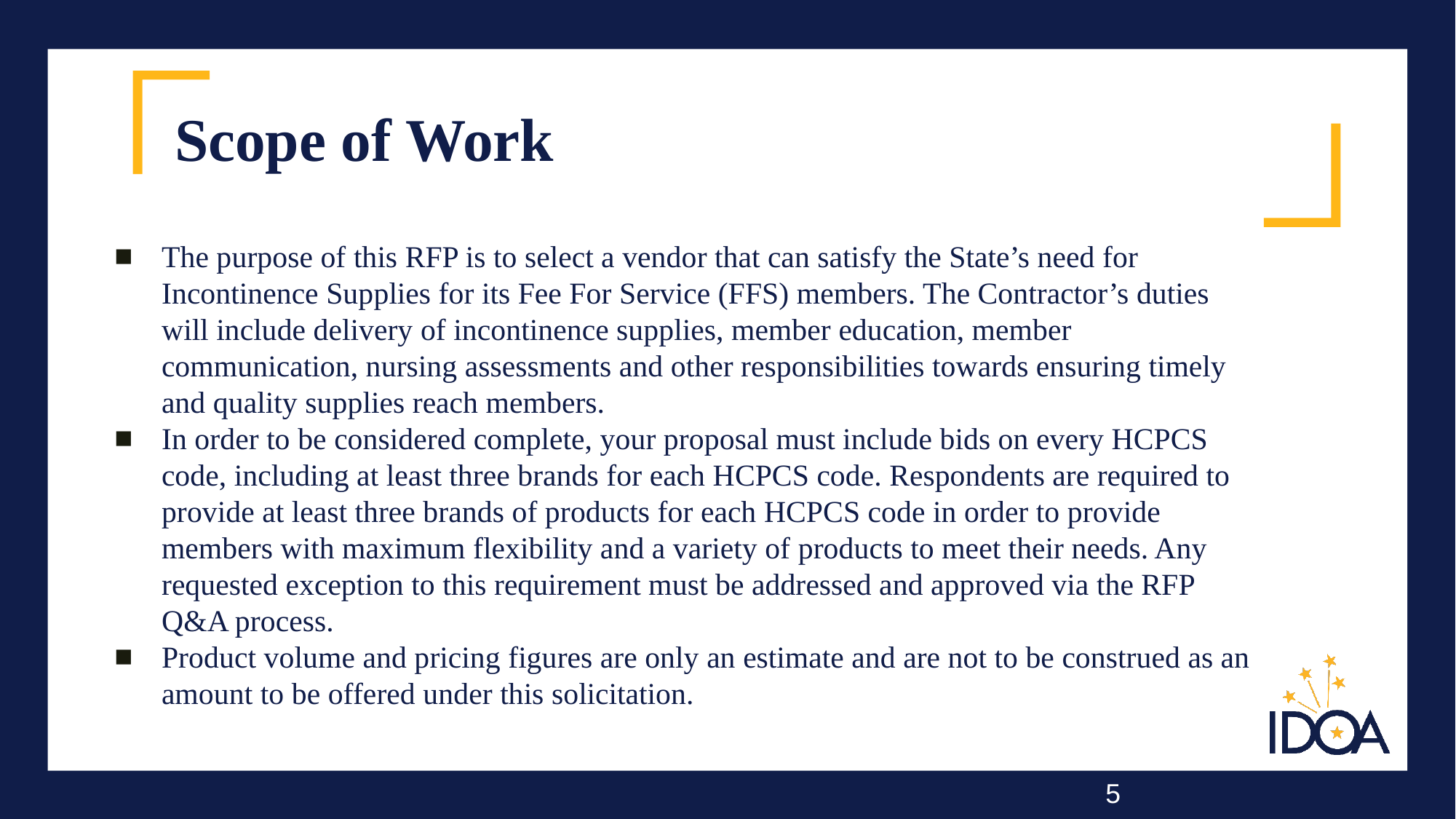

# Scope of Work
The purpose of this RFP is to select a vendor that can satisfy the State’s need for Incontinence Supplies for its Fee For Service (FFS) members. The Contractor’s duties will include delivery of incontinence supplies, member education, member communication, nursing assessments and other responsibilities towards ensuring timely and quality supplies reach members.
In order to be considered complete, your proposal must include bids on every HCPCS code, including at least three brands for each HCPCS code. Respondents are required to provide at least three brands of products for each HCPCS code in order to provide members with maximum flexibility and a variety of products to meet their needs. Any requested exception to this requirement must be addressed and approved via the RFP Q&A process.
Product volume and pricing figures are only an estimate and are not to be construed as an amount to be offered under this solicitation.
5